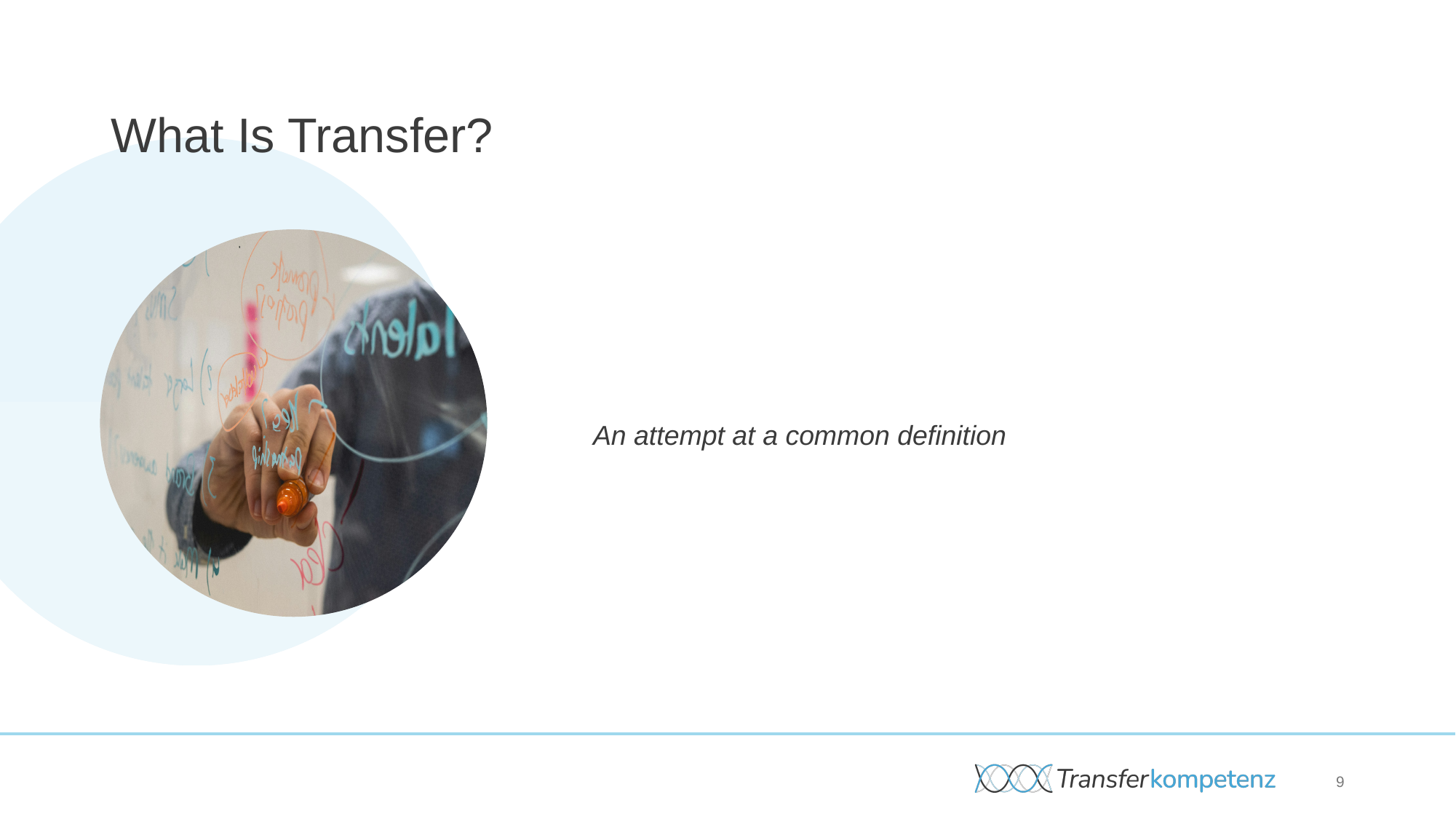

# What Is Transfer?

An attempt at a common definition
9